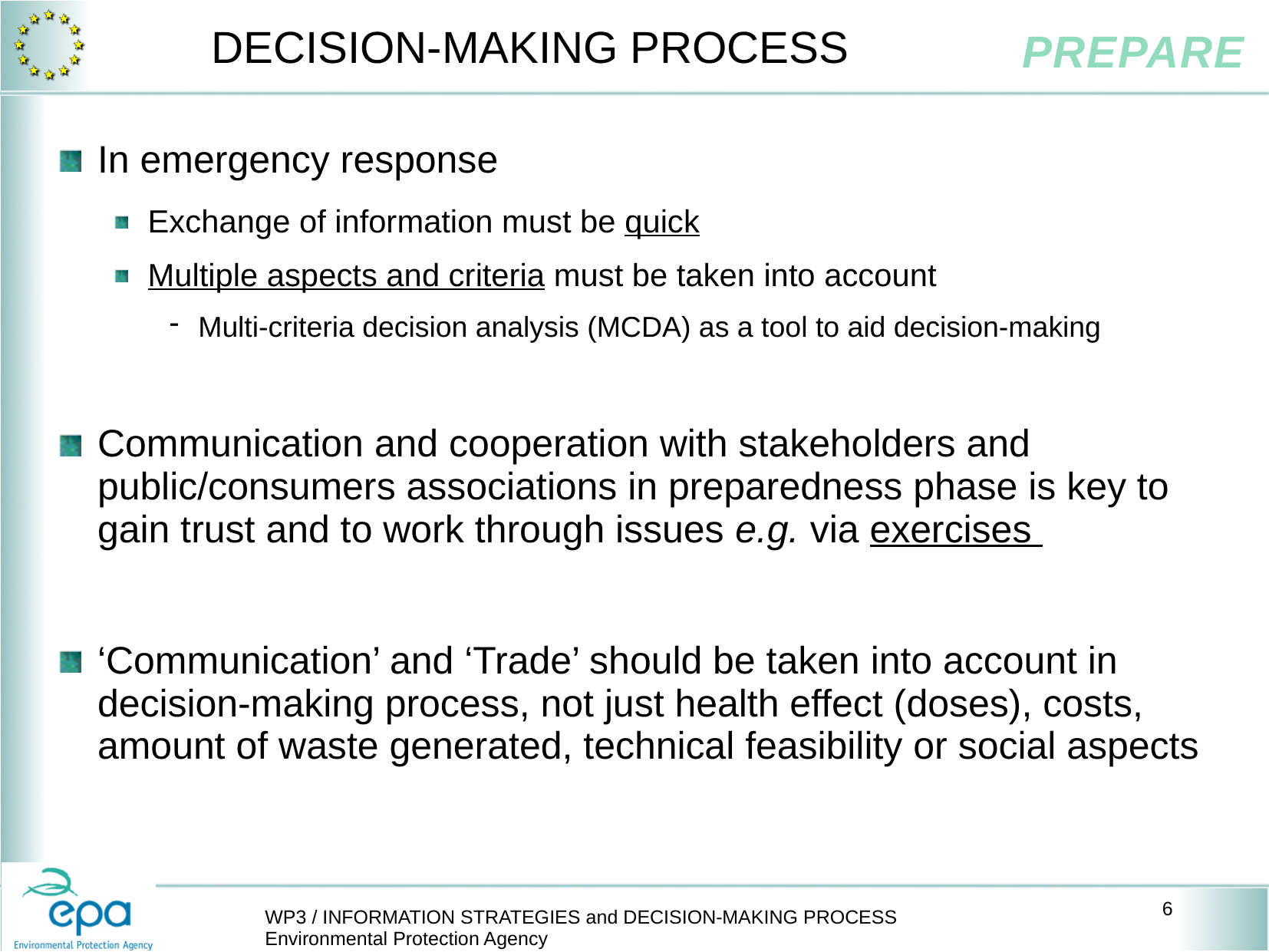

# DECISION-MAKING PROCESS
In emergency response
Exchange of information must be quick
Multiple aspects and criteria must be taken into account
Multi-criteria decision analysis (MCDA) as a tool to aid decision-making

Communication and cooperation with stakeholders and public/consumers associations in preparedness phase is key to gain trust and to work through issues e.g. via exercises

‘Communication’ and ‘Trade’ should be taken into account in decision-making process, not just health effect (doses), costs, amount of waste generated, technical feasibility or social aspects